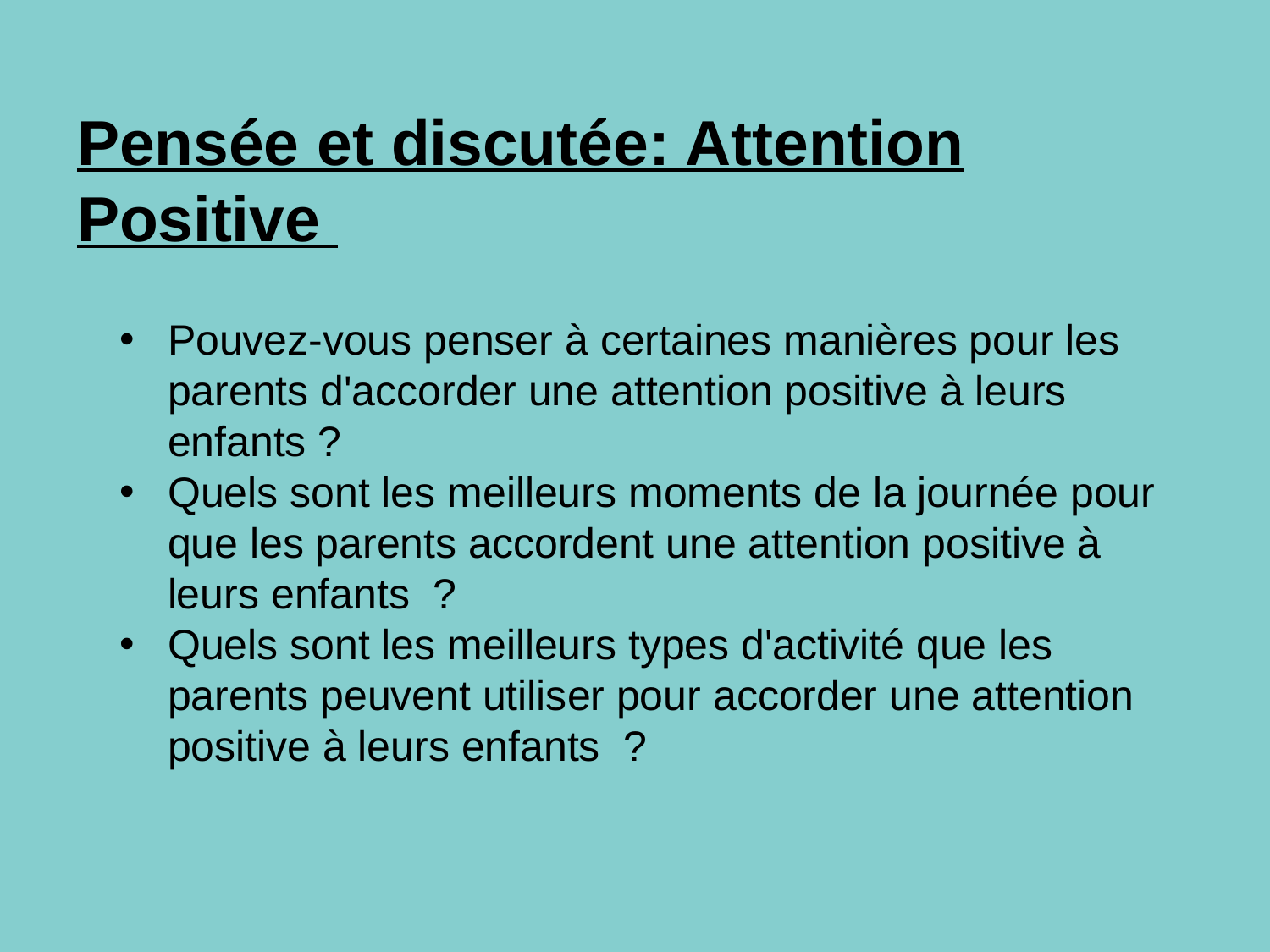

# Pensée et discutée: Attention Positive
Pouvez-vous penser à certaines manières pour les parents d'accorder une attention positive à leurs enfants ?
Quels sont les meilleurs moments de la journée pour que les parents accordent une attention positive à leurs enfants  ?
Quels sont les meilleurs types d'activité que les parents peuvent utiliser pour accorder une attention positive à leurs enfants  ?